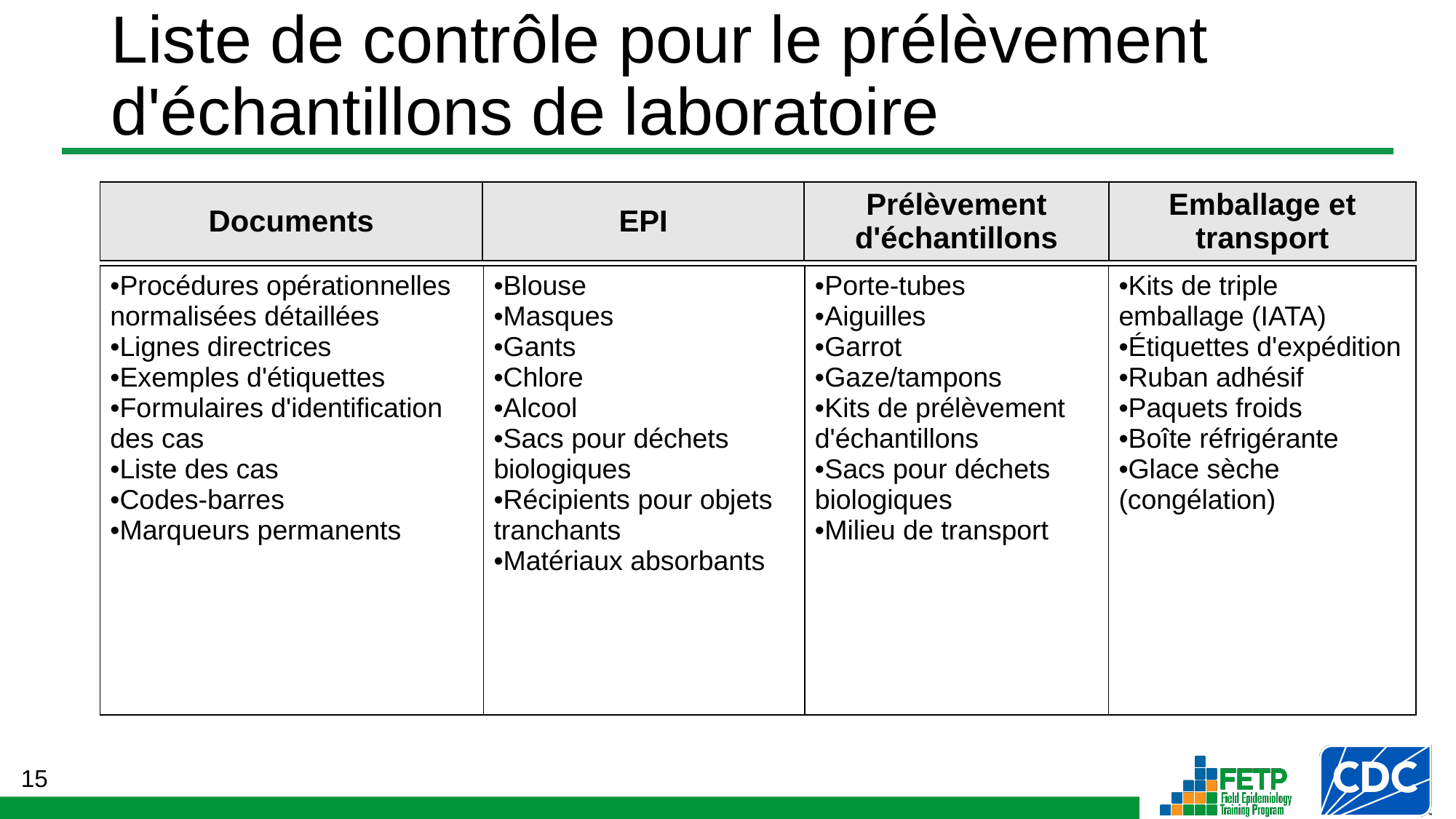

# Liste de contrôle pour le prélèvement d'échantillons de laboratoire
| Documents | EPI | Prélèvement d'échantillons | Emballage et transport |
| --- | --- | --- | --- |

| Procédures opérationnelles normalisées détaillées​ Lignes directrices​ Exemples d'étiquettes​ Formulaires d'identification  des cas​ Liste des cas Codes-barres​ Marqueurs permanents​ | Blouse ​ Masques​ Gants​ Chlore​ Alcool​ Sacs pour déchets  biologiques​ Récipients pour objets  tranchants​ Matériaux absorbants​ | Porte-tubes​ Aiguilles​ Garrot​ Gaze/tampons​ Kits de prélèvement d'échantillons​ Sacs pour déchets biologiques​ Milieu de transport​ | Kits de triple  emballage (IATA)​ Étiquettes d'expédition​ Ruban adhésif​ Paquets froid​s Boîte réfrigérante​ Glace sèche  (congélation)​ |
| --- | --- | --- | --- |